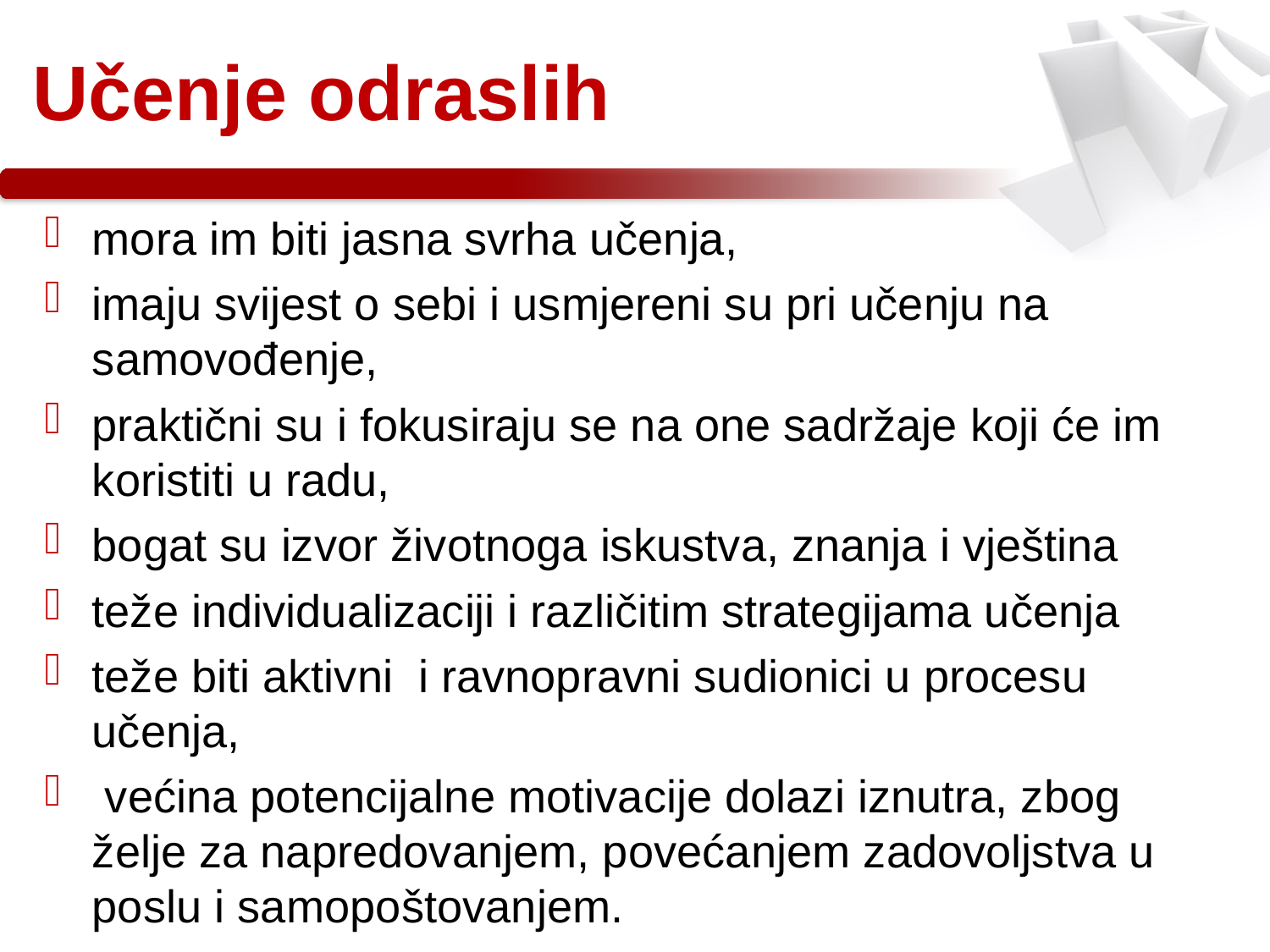

# Učenje odraslih
mora im biti jasna svrha učenja,
imaju svijest o sebi i usmjereni su pri učenju na samovođenje,
praktični su i fokusiraju se na one sadržaje koji će im koristiti u radu,
bogat su izvor životnoga iskustva, znanja i vještina
teže individualizaciji i različitim strategijama učenja
teže biti aktivni  i ravnopravni sudionici u procesu učenja,
 većina potencijalne motivacije dolazi iznutra, zbog želje za napredovanjem, povećanjem zadovoljstva u poslu i samopoštovanjem.